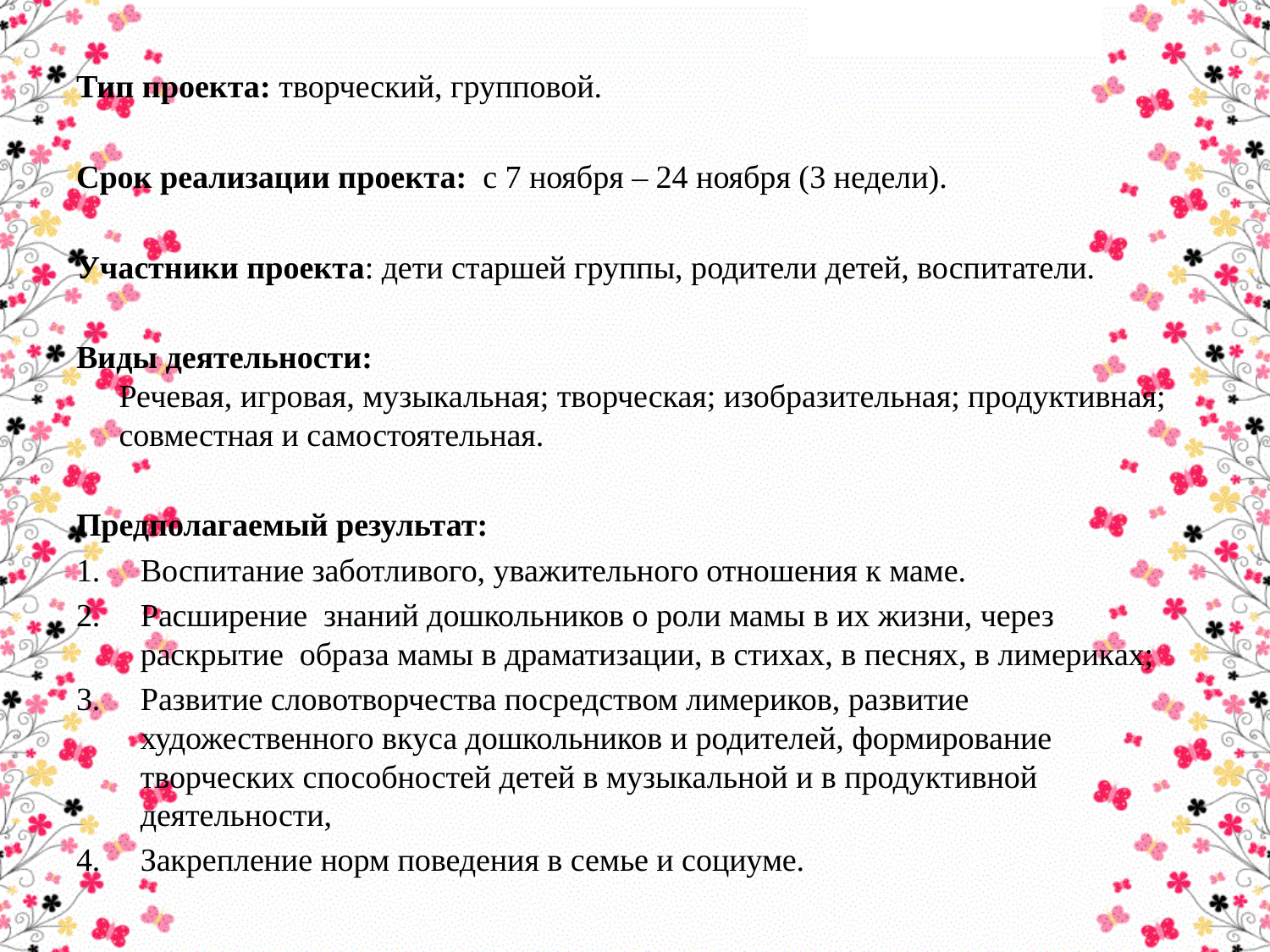

Тип проекта: творческий, групповой.

Срок реализации проекта:  с 7 ноября – 24 ноября (3 недели).

Участники проекта: дети старшей группы, родители детей, воспитатели.

Виды деятельности:
Речевая, игровая, музыкальная; творческая; изобразительная; продуктивная; совместная и самостоятельная.

Предполагаемый результат:
Воспитание заботливого, уважительного отношения к маме.
Расширение  знаний дошкольников о роли мамы в их жизни, через раскрытие  образа мамы в драматизации, в стихах, в песнях, в лимериках;
Развитие словотворчества посредством лимериков, развитие художественного вкуса дошкольников и родителей, формирование  творческих способностей детей в музыкальной и в продуктивной деятельности,
Закрепление норм поведения в семье и социуме.